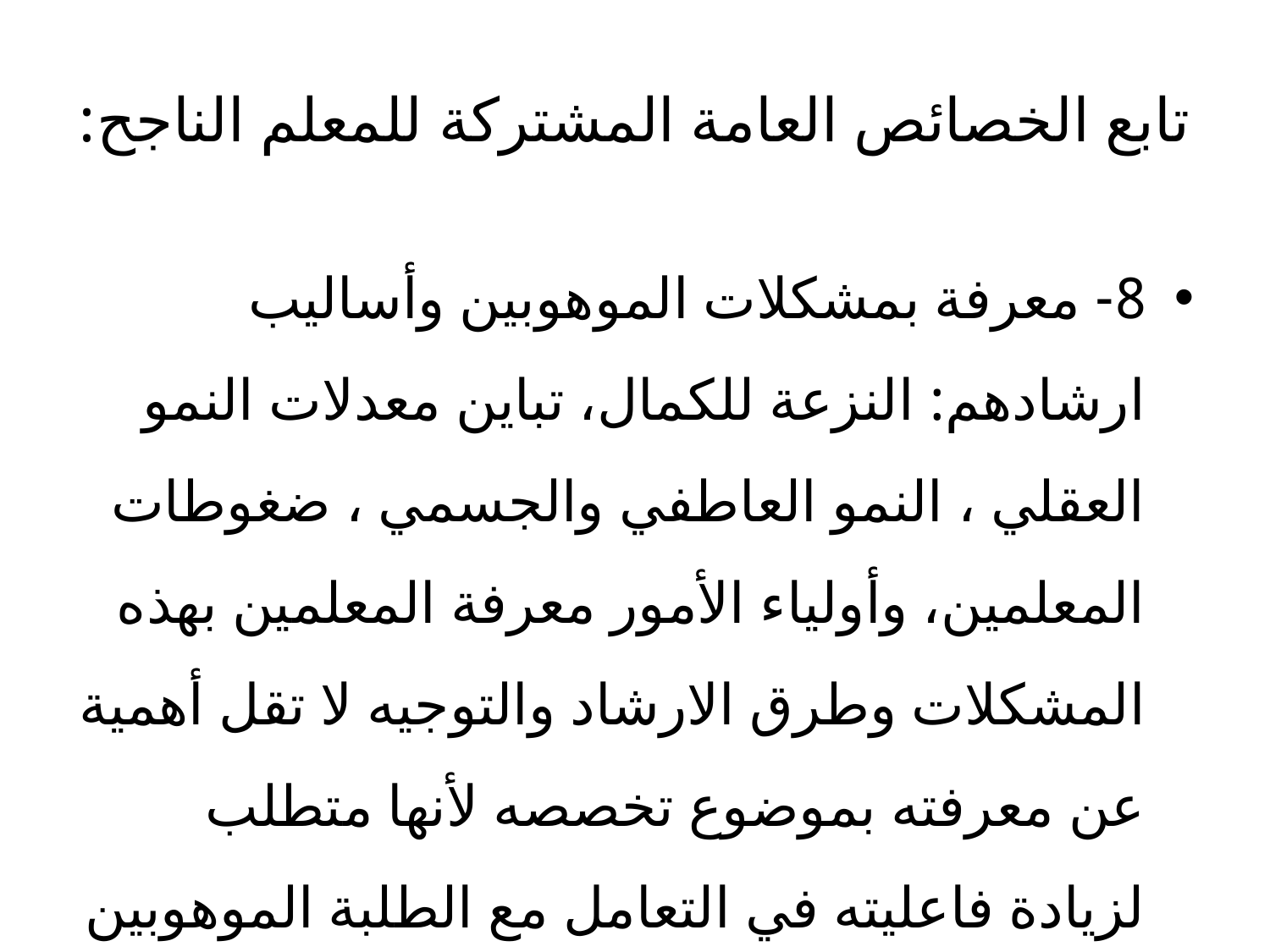

# تابع الخصائص العامة المشتركة للمعلم الناجح:
8- معرفة بمشكلات الموهوبين وأساليب ارشادهم: النزعة للكمال، تباين معدلات النمو العقلي ، النمو العاطفي والجسمي ، ضغوطات المعلمين، وأولياء الأمور معرفة المعلمين بهذه المشكلات وطرق الارشاد والتوجيه لا تقل أهمية عن معرفته بموضوع تخصصه لأنها متطلب لزيادة فاعليته في التعامل مع الطلبة الموهوبين .